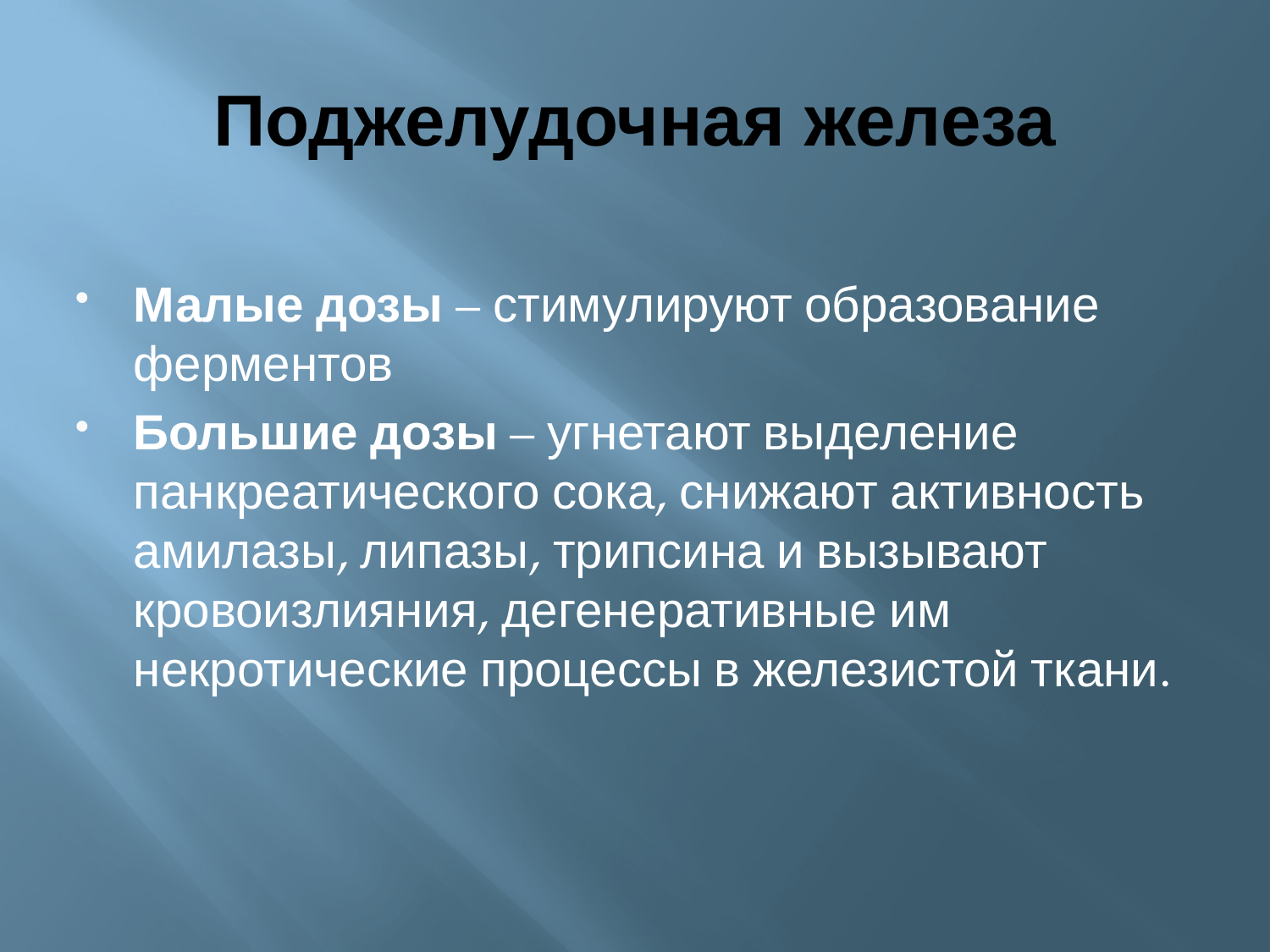

# Поджелудочная железа
Малые дозы – стимулируют образование ферментов
Большие дозы – угнетают выделение панкреатического сока, снижают активность амилазы, липазы, трипсина и вызывают кровоизлияния, дегенеративные им некротические процессы в железистой ткани.